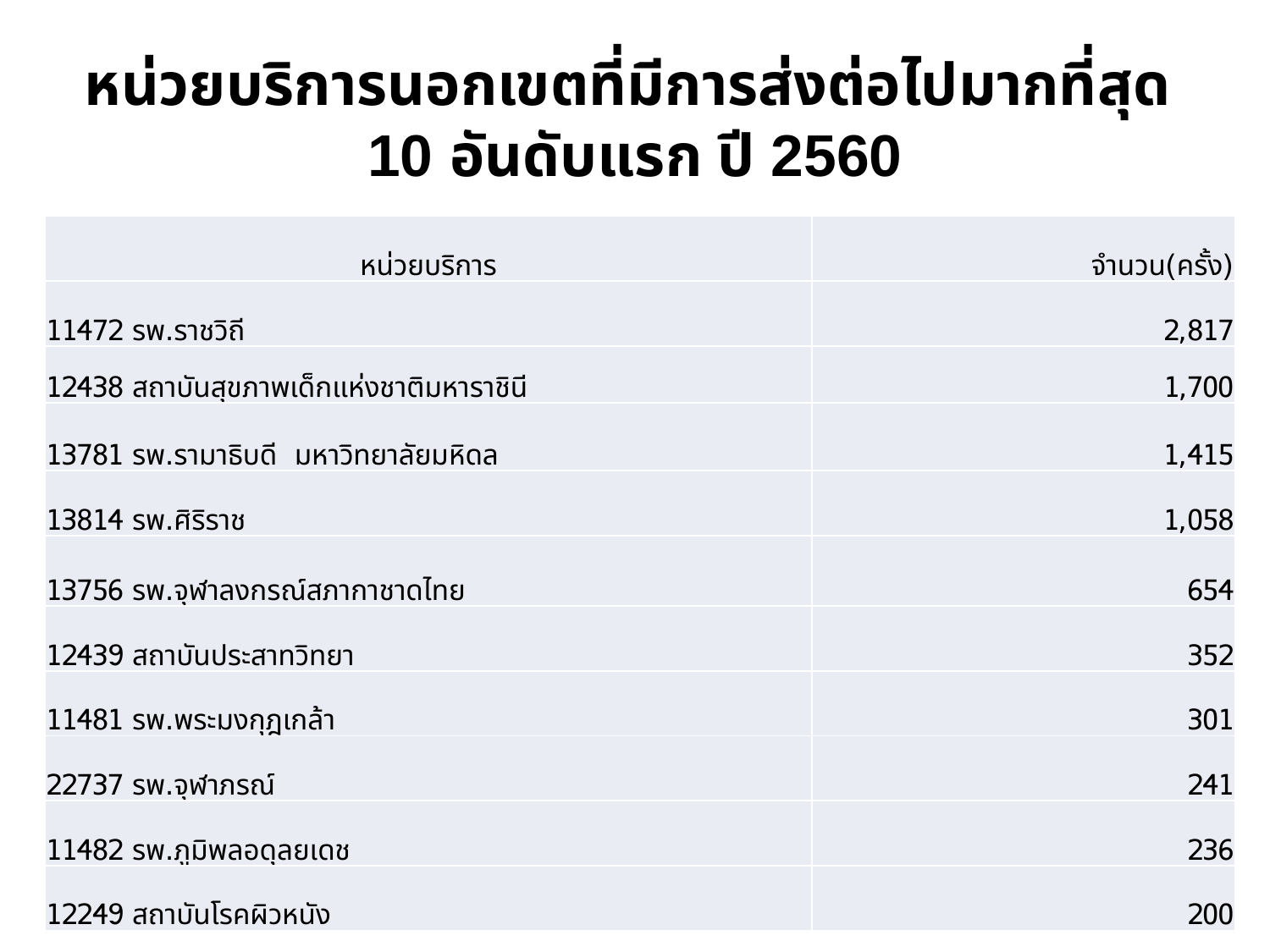

# หน่วยบริการนอกเขตที่มีการส่งต่อไปมากที่สุด 10 อันดับแรก ปี 2560
| หน่วยบริการ | จำนวน(ครั้ง) |
| --- | --- |
| 11472 รพ.ราชวิถี | 2,817 |
| 12438 สถาบันสุขภาพเด็กแห่งชาติมหาราชินี | 1,700 |
| 13781 รพ.รามาธิบดี มหาวิทยาลัยมหิดล | 1,415 |
| 13814 รพ.ศิริราช | 1,058 |
| 13756 รพ.จุฬาลงกรณ์สภากาชาดไทย | 654 |
| 12439 สถาบันประสาทวิทยา | 352 |
| 11481 รพ.พระมงกุฎเกล้า | 301 |
| 22737 รพ.จุฬาภรณ์ | 241 |
| 11482 รพ.ภูมิพลอดุลยเดช | 236 |
| 12249 สถาบันโรคผิวหนัง | 200 |